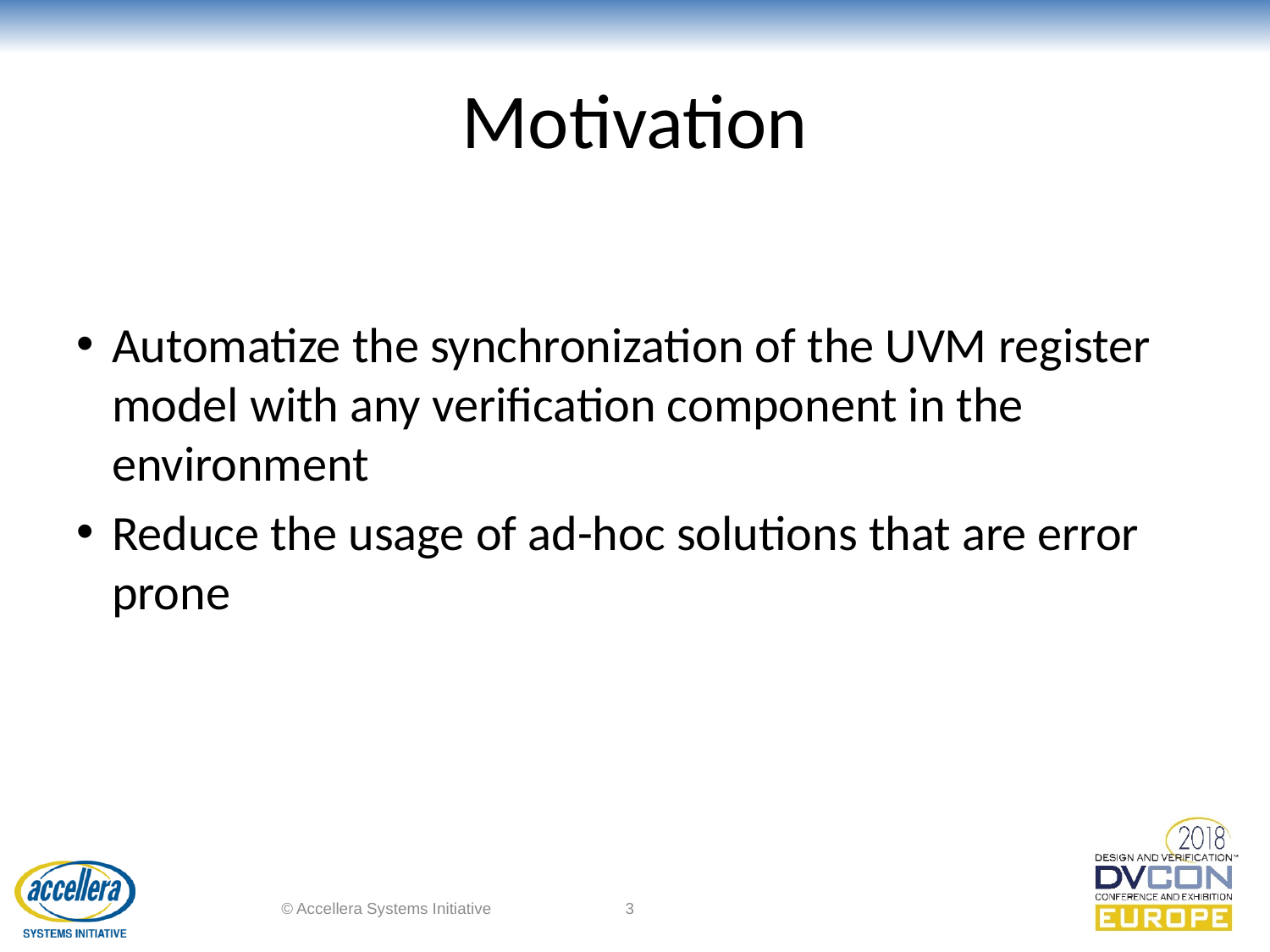

# Motivation

Automatize the synchronization of the UVM register model with any verification component in the environment
Reduce the usage of ad-hoc solutions that are error prone
© Accellera Systems Initiative
3